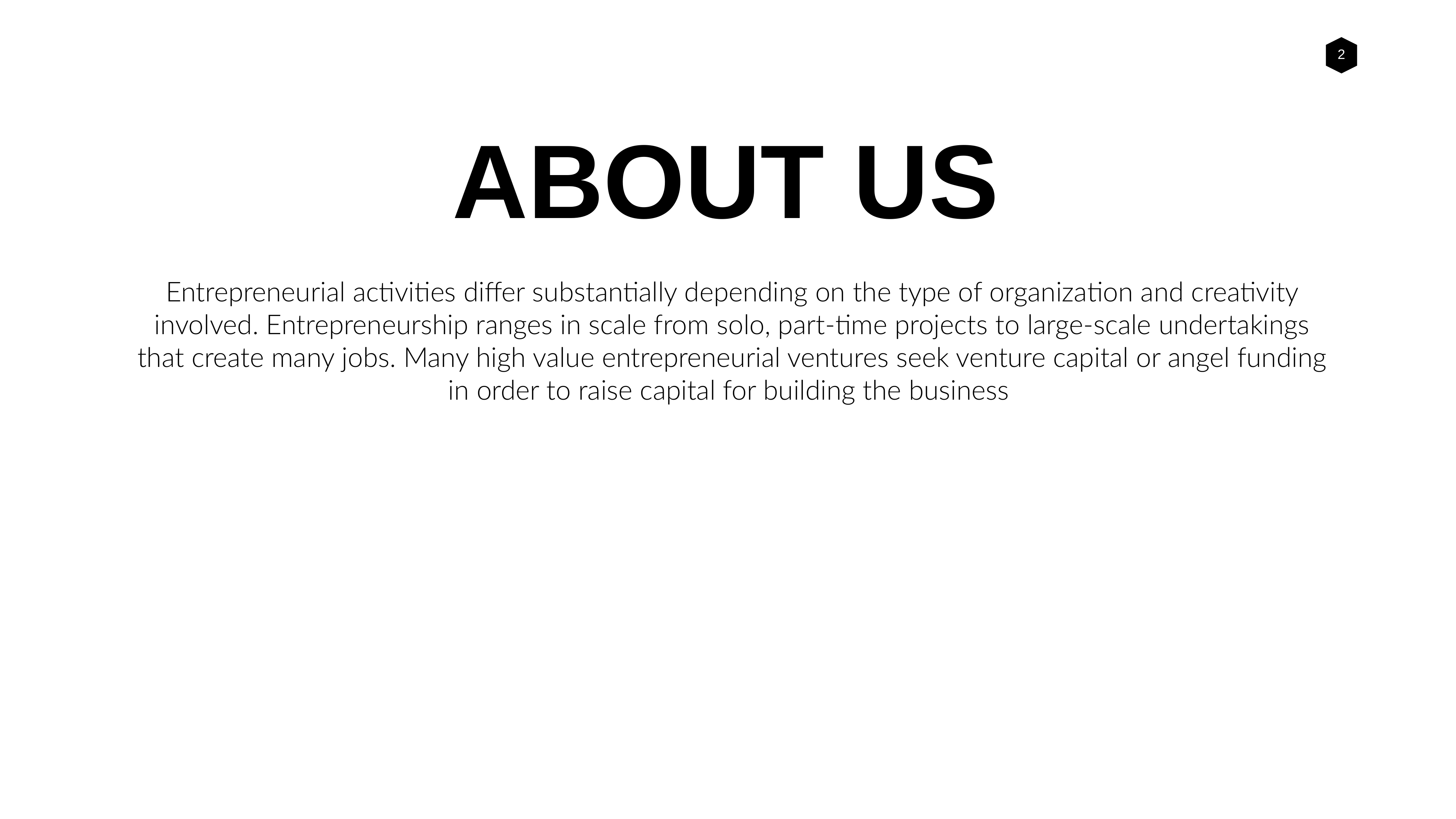

ABOUT US
Entrepreneurial activities differ substantially depending on the type of organization and creativity involved. Entrepreneurship ranges in scale from solo, part-time projects to large-scale undertakings that create many jobs. Many high value entrepreneurial ventures seek venture capital or angel funding in order to raise capital for building the business